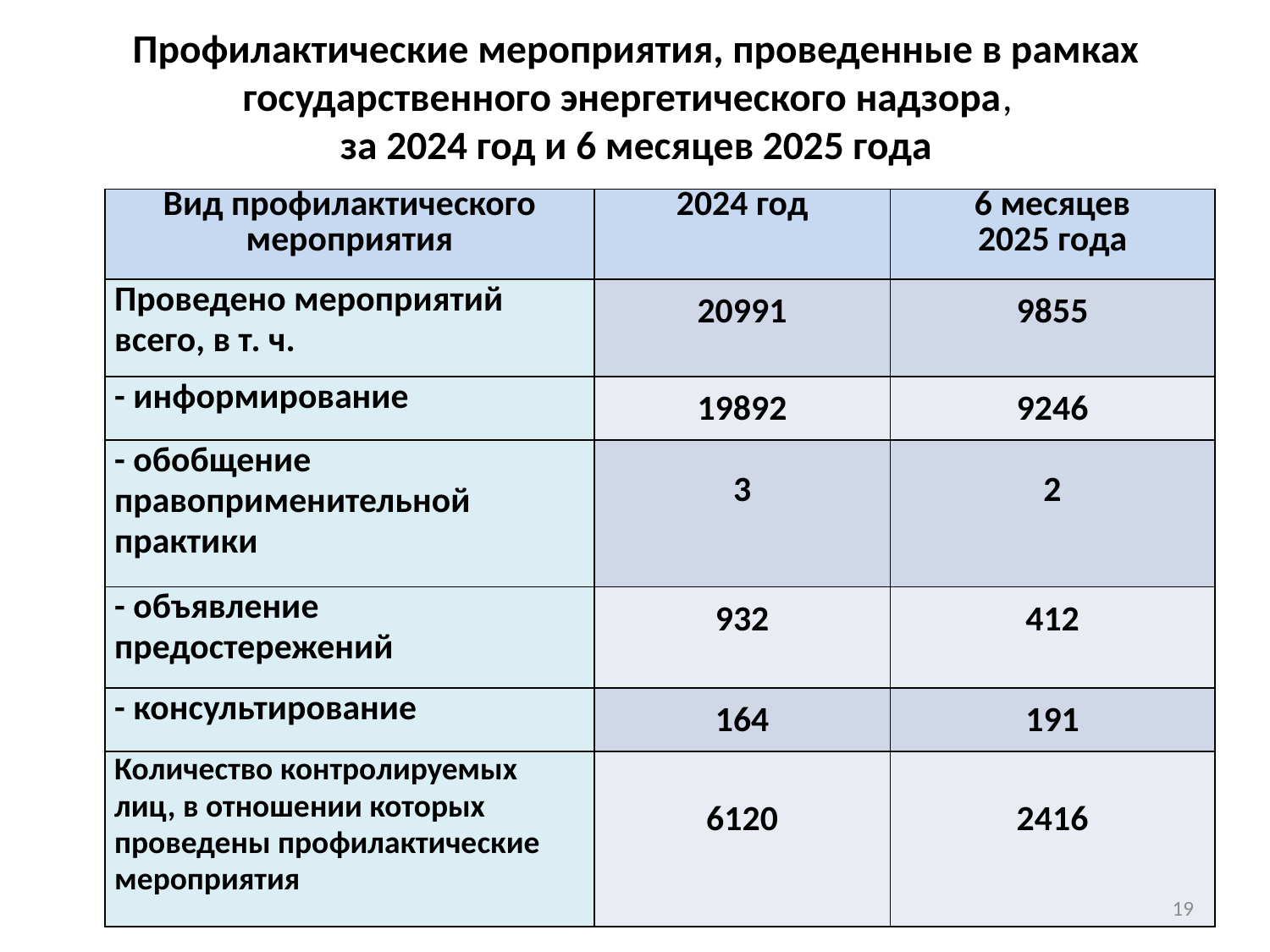

# Профилактические мероприятия, проведенные в рамках государственного энергетического надзора, за 2024 год и 6 месяцев 2025 года
| Вид профилактического мероприятия | 2024 год | 6 месяцев 2025 года |
| --- | --- | --- |
| Проведено мероприятий всего, в т. ч. | 20991 | 9855 |
| - информирование | 19892 | 9246 |
| - обобщение правоприменительной практики | 3 | 2 |
| - объявление предостережений | 932 | 412 |
| - консультирование | 164 | 191 |
| Количество контролируемых лиц, в отношении которых проведены профилактические мероприятия | 6120 | 2416 |
19